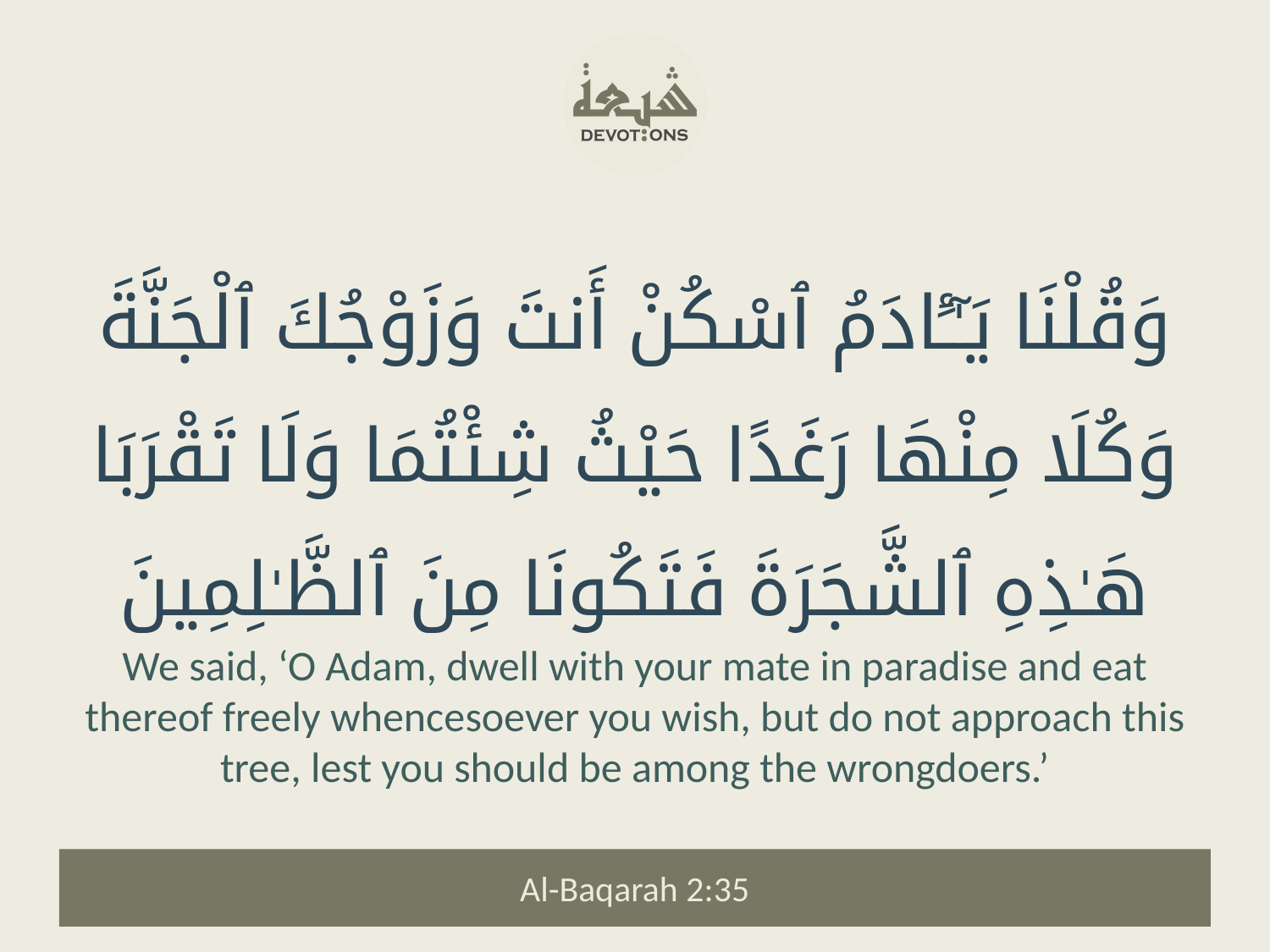

وَقُلْنَا يَـٰٓـَٔادَمُ ٱسْكُنْ أَنتَ وَزَوْجُكَ ٱلْجَنَّةَ وَكُلَا مِنْهَا رَغَدًا حَيْثُ شِئْتُمَا وَلَا تَقْرَبَا هَـٰذِهِ ٱلشَّجَرَةَ فَتَكُونَا مِنَ ٱلظَّـٰلِمِينَ
We said, ‘O Adam, dwell with your mate in paradise and eat thereof freely whencesoever you wish, but do not approach this tree, lest you should be among the wrongdoers.’
Al-Baqarah 2:35